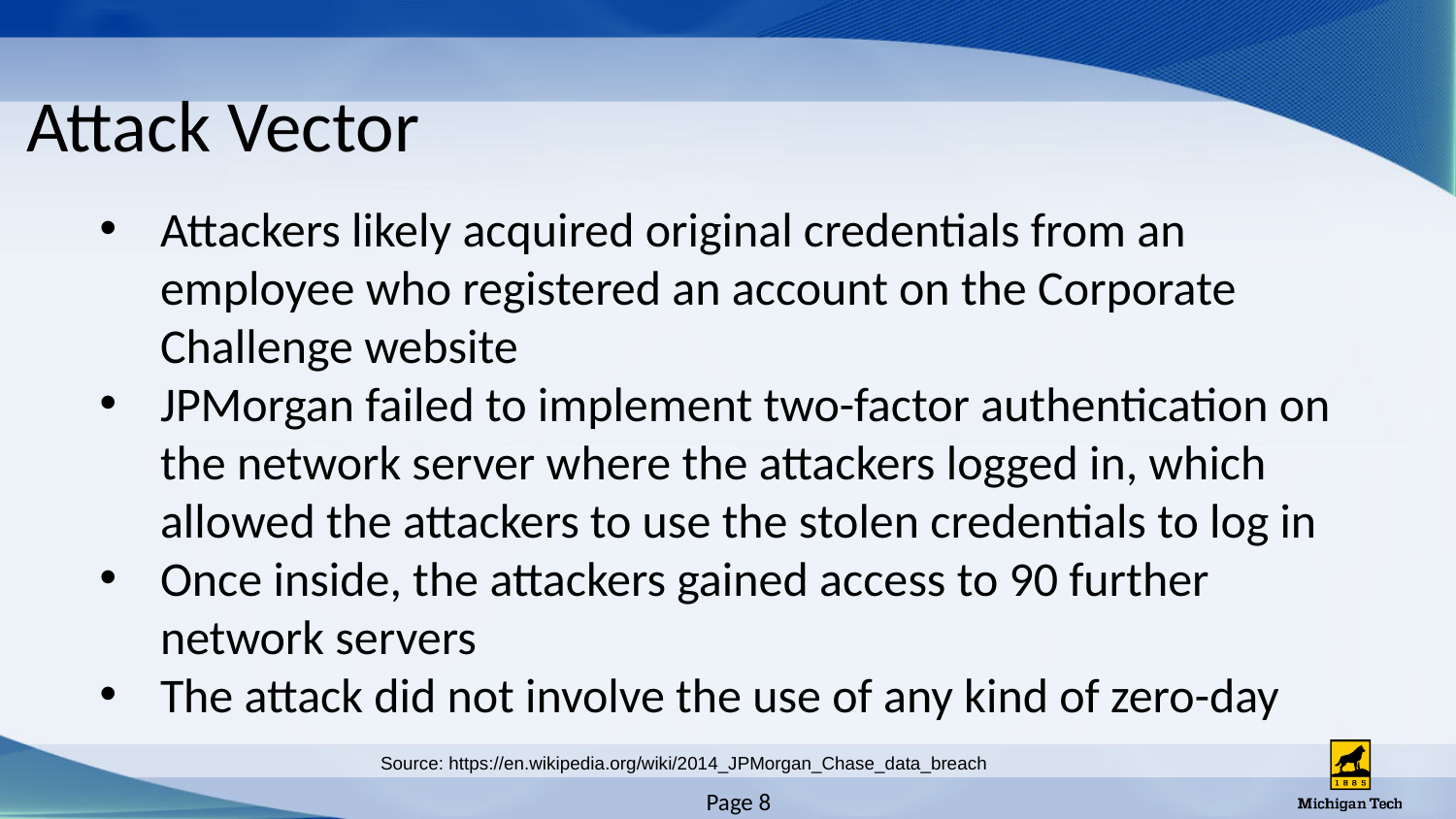

# Attack Vector
Attackers likely acquired original credentials from an employee who registered an account on the Corporate Challenge website
JPMorgan failed to implement two-factor authentication on the network server where the attackers logged in, which allowed the attackers to use the stolen credentials to log in
Once inside, the attackers gained access to 90 further network servers
The attack did not involve the use of any kind of zero-day
Source: https://en.wikipedia.org/wiki/2014_JPMorgan_Chase_data_breach